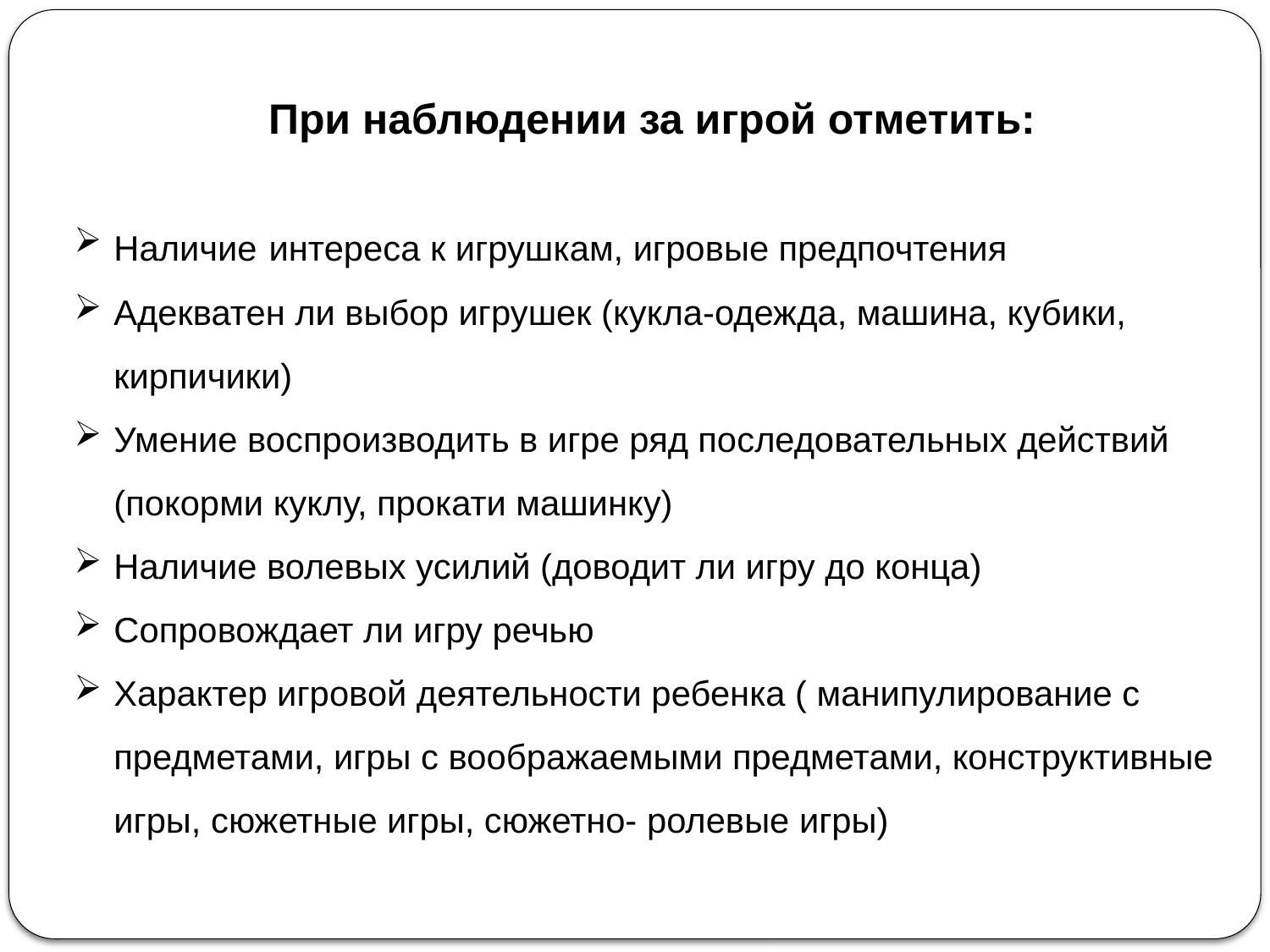

При наблюдении за игрой отметить:

Наличие интереса к игрушкам, игровые предпочтения
Адекватен ли выбор игрушек (кукла-одежда, машина, кубики, кирпичики)
Умение воспроизводить в игре ряд последовательных действий (покорми куклу, прокати машинку)
Наличие волевых усилий (доводит ли игру до конца)
Сопровождает ли игру речью
Характер игровой деятельности ребенка ( манипулирование с предметами, игры с воображаемыми предметами, конструктивные игры, сюжетные игры, сюжетно- ролевые игры)